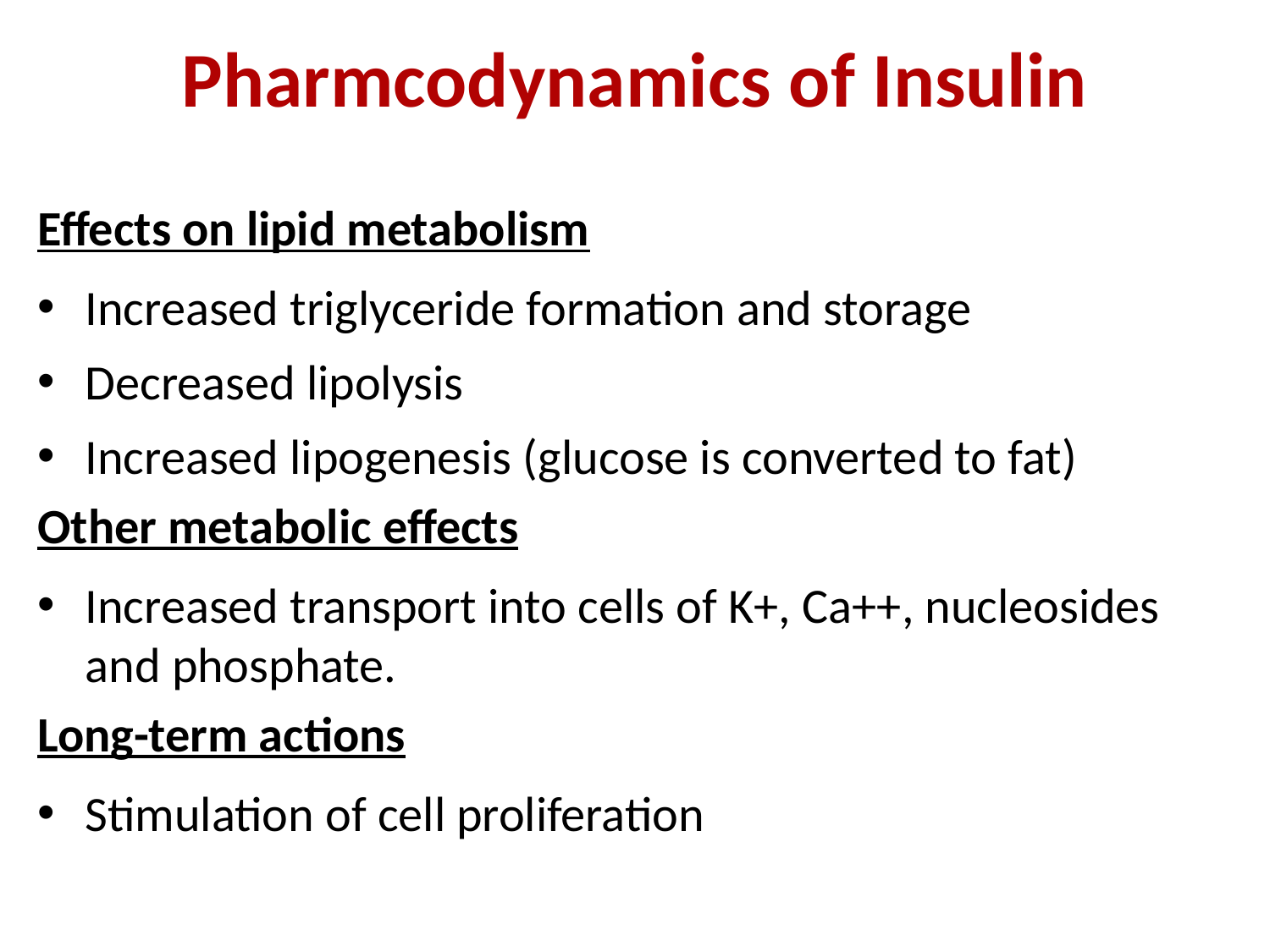

# Pharmcodynamics of Insulin
Effects on lipid metabolism
Increased triglyceride formation and storage
Decreased lipolysis
Increased lipogenesis (glucose is converted to fat)
Other metabolic effects
Increased transport into cells of K+, Ca++, nucleosides and phosphate.
Long-term actions
Stimulation of cell proliferation